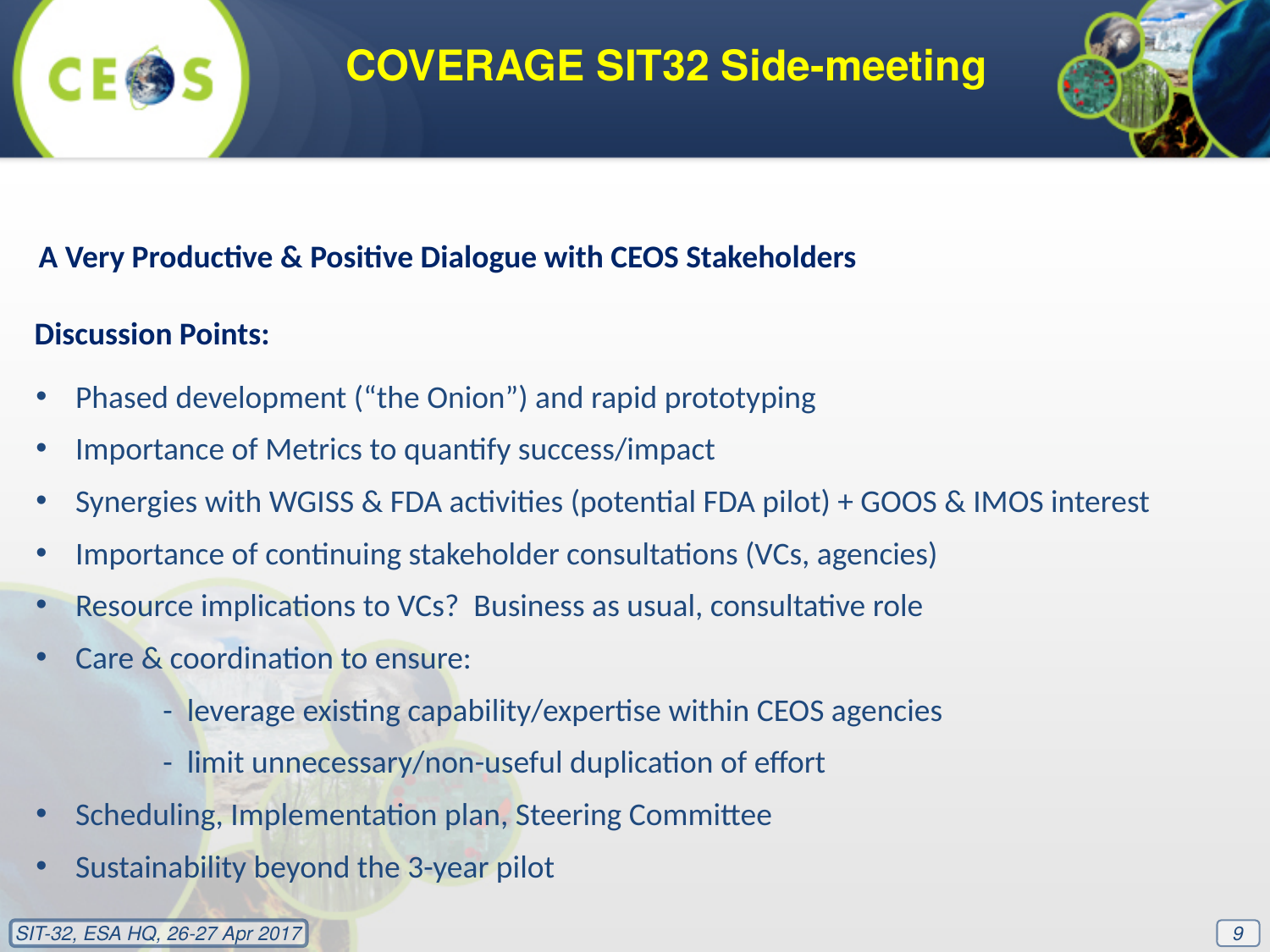

COVERAGE SIT32 Side-meeting
A Very Productive & Positive Dialogue with CEOS Stakeholders
Discussion Points:
Phased development (“the Onion”) and rapid prototyping
Importance of Metrics to quantify success/impact
Synergies with WGISS & FDA activities (potential FDA pilot) + GOOS & IMOS interest
Importance of continuing stakeholder consultations (VCs, agencies)
Resource implications to VCs?  Business as usual, consultative role
Care & coordination to ensure:
	-  leverage existing capability/expertise within CEOS agencies
	-  limit unnecessary/non-useful duplication of effort
Scheduling, Implementation plan, Steering Committee
Sustainability beyond the 3-year pilot
9